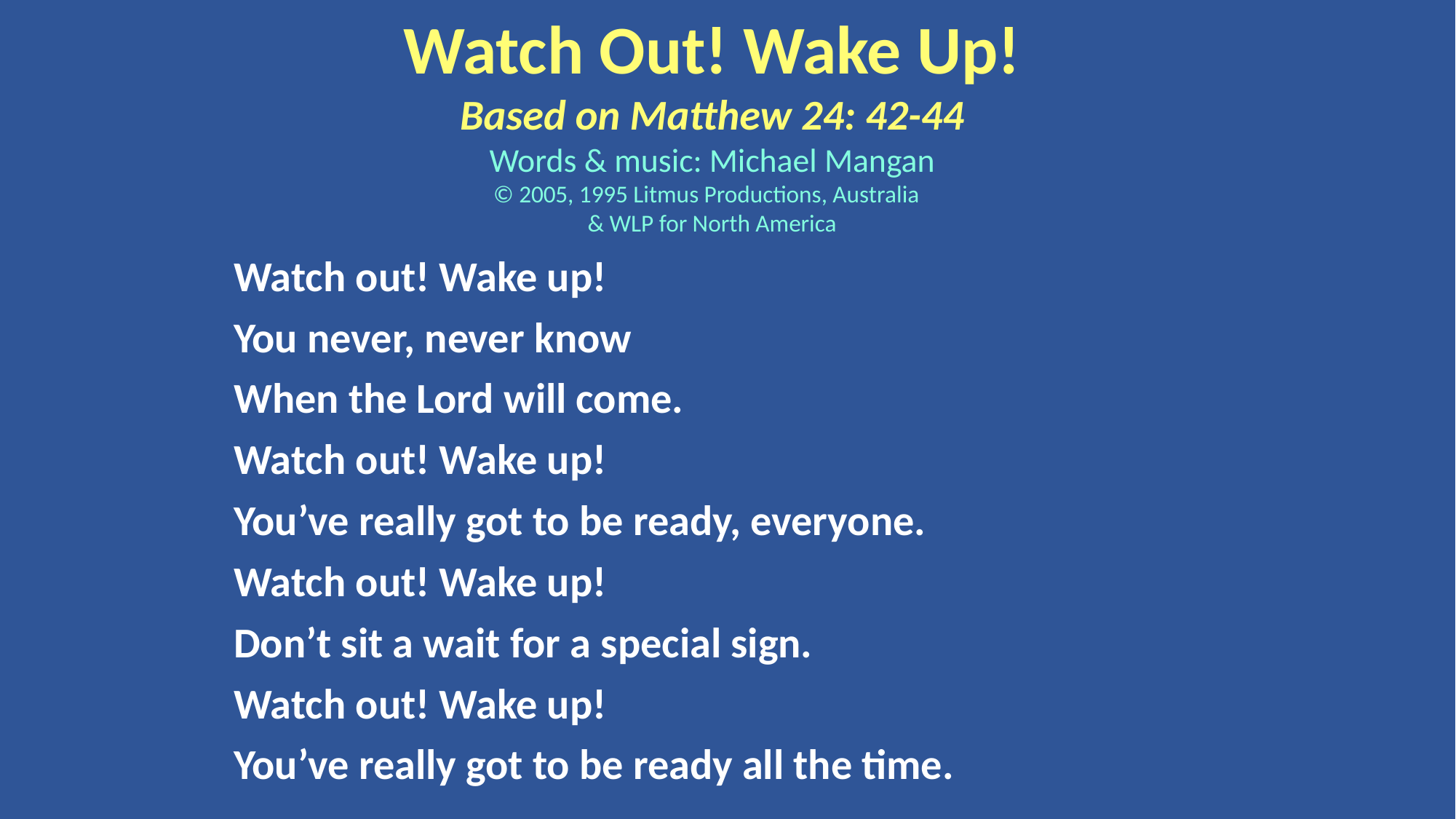

Watch Out! Wake Up!
Based on Matthew 24: 42-44
Words & music: Michael Mangan
© 2005, 1995 Litmus Productions, Australia
& WLP for North America
Watch out! Wake up!
You never, never know
When the Lord will come.
Watch out! Wake up!
You’ve really got to be ready, everyone.
Watch out! Wake up!
Don’t sit a wait for a special sign.
Watch out! Wake up!
You’ve really got to be ready all the time.